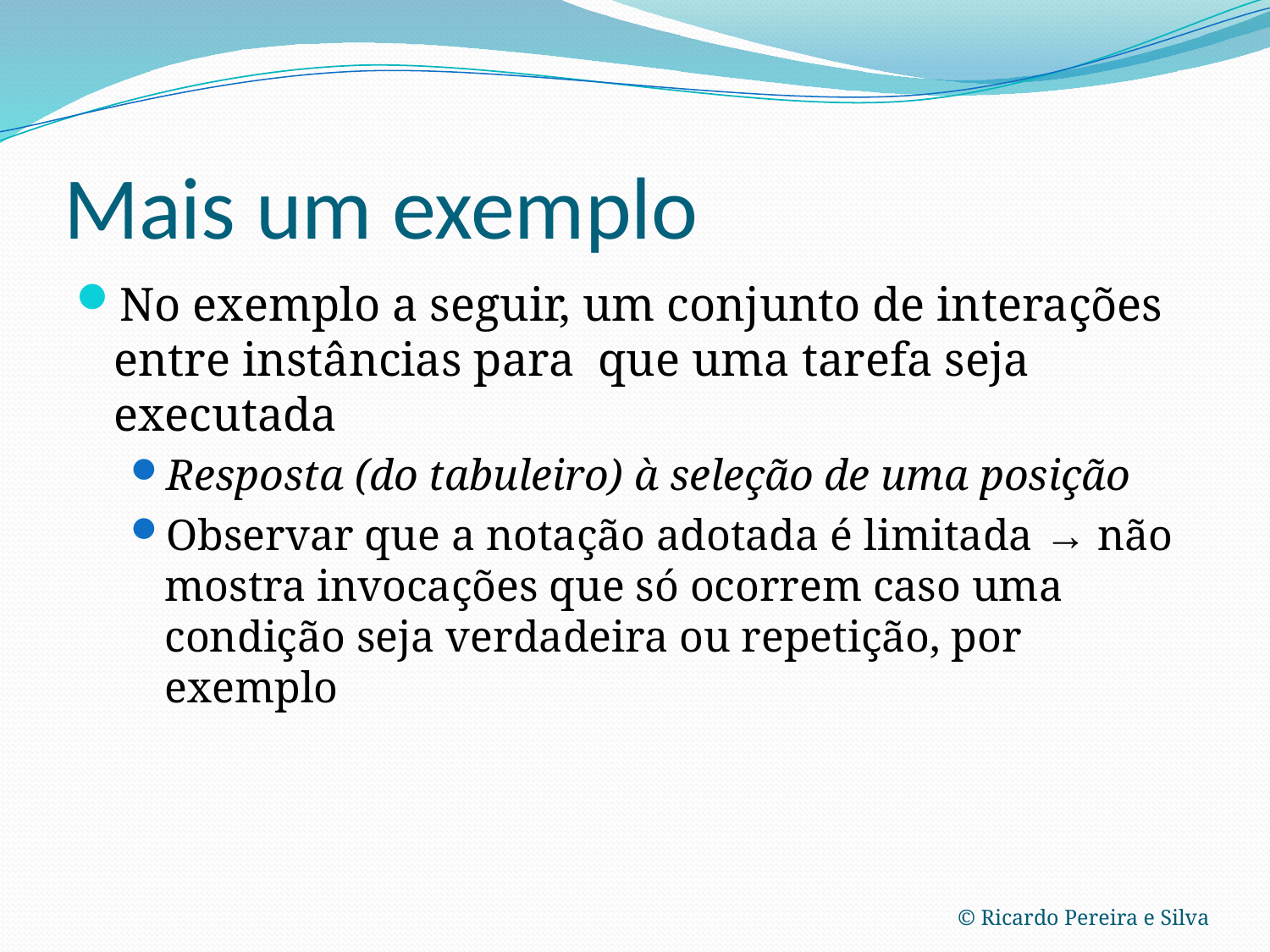

# Mais um exemplo
No exemplo a seguir, um conjunto de interações entre instâncias para  que uma tarefa seja executada
Resposta (do tabuleiro) à seleção de uma posição
Observar que a notação adotada é limitada → não mostra invocações que só ocorrem caso uma condição seja verdadeira ou repetição, por exemplo
© Ricardo Pereira e Silva